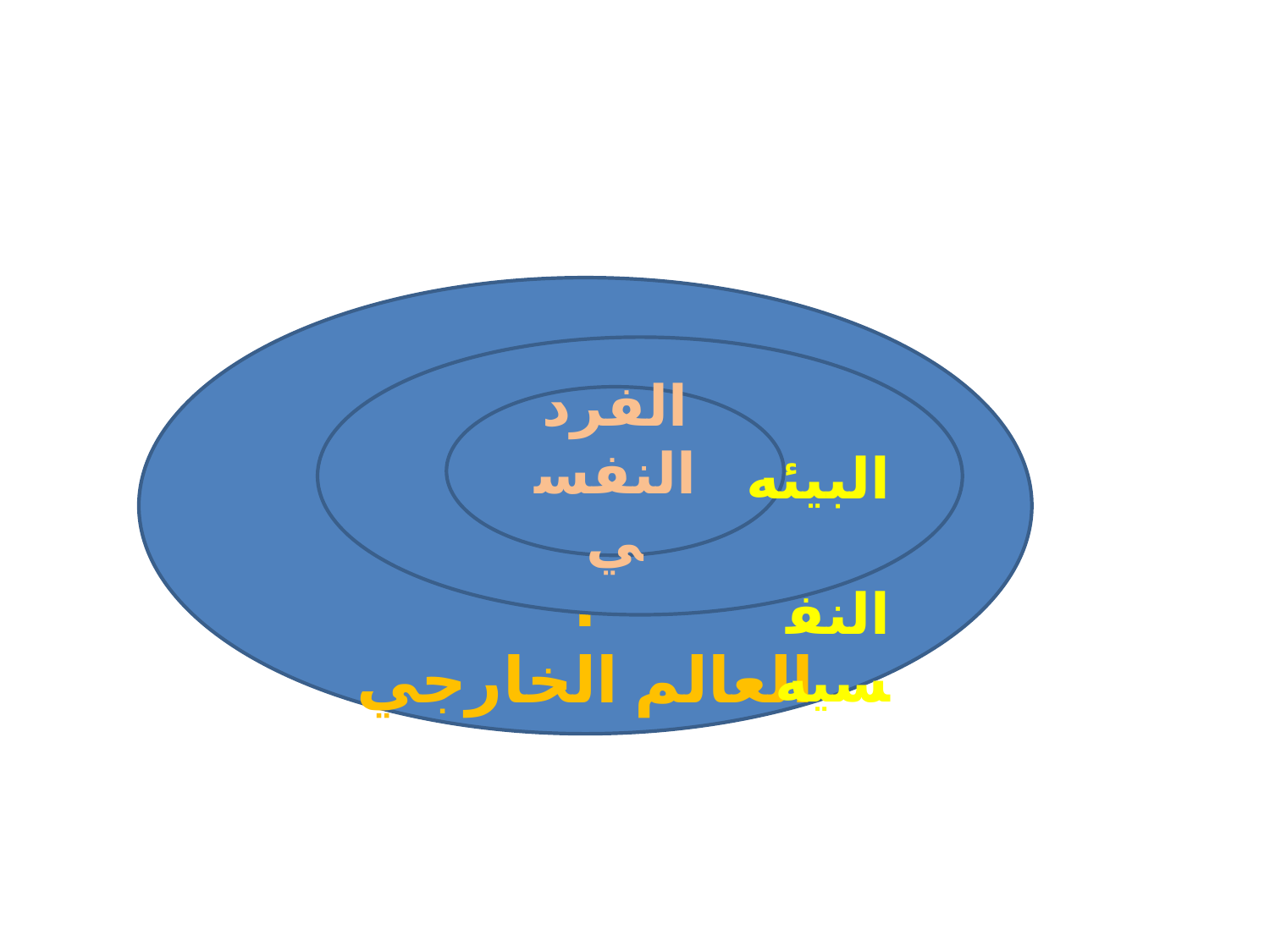

ا
العالم الخارجي
البيئه
الفرد النفسي
البيئه
 النفسيه